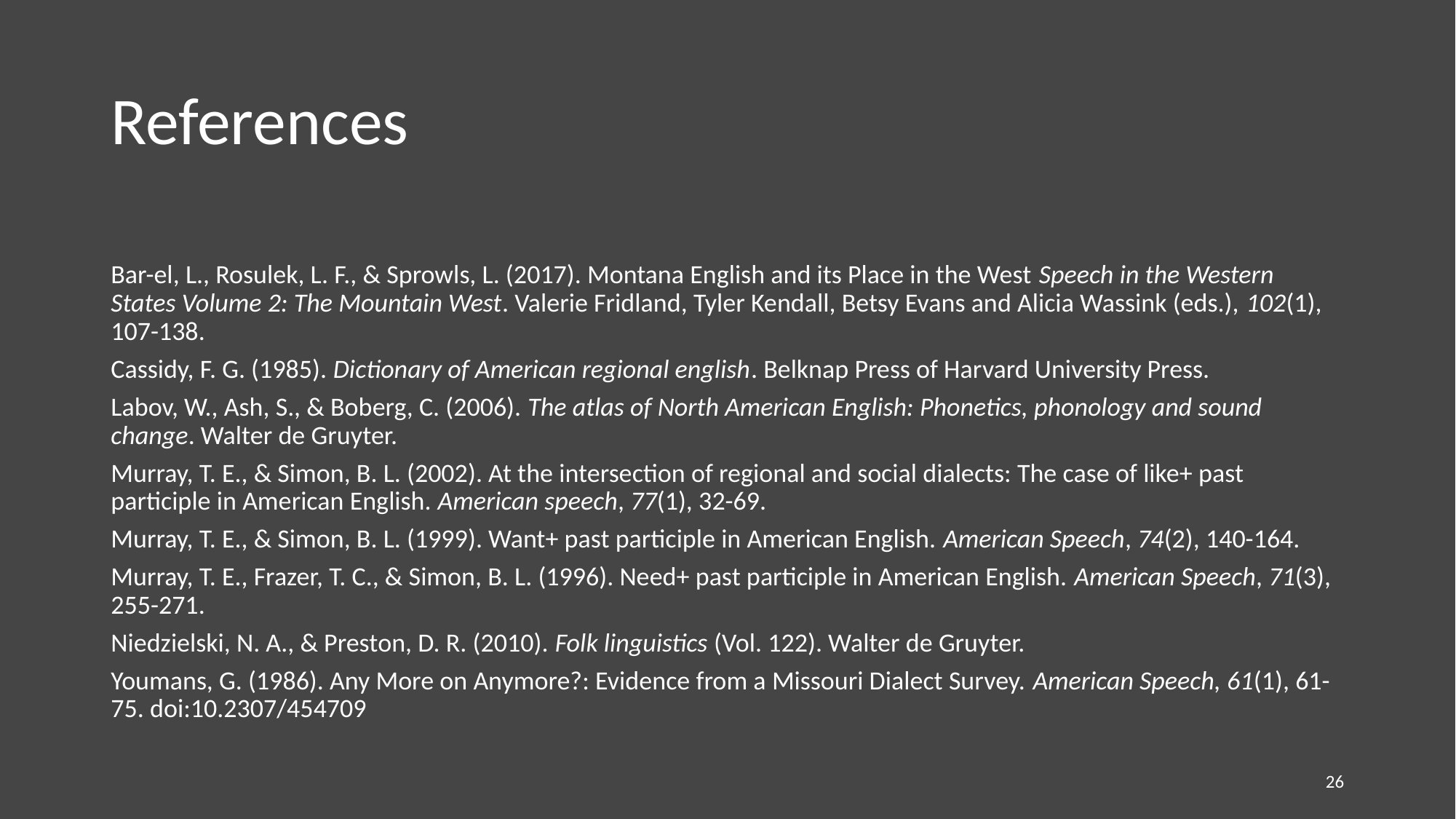

# References

Bar-el, L., Rosulek, L. F., & Sprowls, L. (2017). Montana English and its Place in the West Speech in the Western States Volume 2: The Mountain West. Valerie Fridland, Tyler Kendall, Betsy Evans and Alicia Wassink (eds.), 102(1), 107-138.
Cassidy, F. G. (1985). Dictionary of American regional english. Belknap Press of Harvard University Press.
Labov, W., Ash, S., & Boberg, C. (2006). The atlas of North American English: Phonetics, phonology and sound change. Walter de Gruyter.
Murray, T. E., & Simon, B. L. (2002). At the intersection of regional and social dialects: The case of like+ past participle in American English. American speech, 77(1), 32-69.
Murray, T. E., & Simon, B. L. (1999). Want+ past participle in American English. American Speech, 74(2), 140-164.
Murray, T. E., Frazer, T. C., & Simon, B. L. (1996). Need+ past participle in American English. American Speech, 71(3), 255-271.
Niedzielski, N. A., & Preston, D. R. (2010). Folk linguistics (Vol. 122). Walter de Gruyter.
Youmans, G. (1986). Any More on Anymore?: Evidence from a Missouri Dialect Survey. American Speech, 61(1), 61-75. doi:10.2307/454709

26